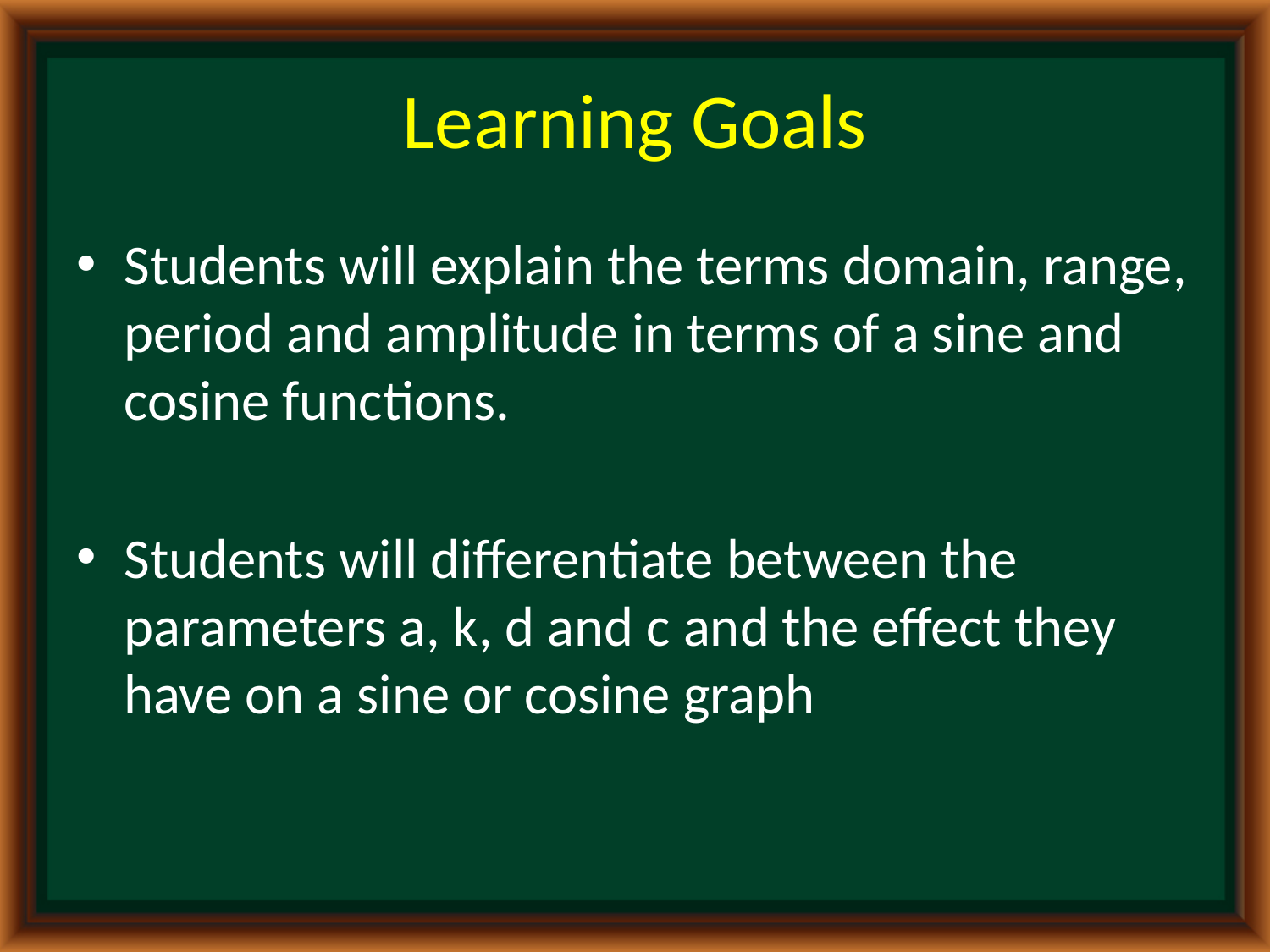

# Learning Goals
Students will explain the terms domain, range, period and amplitude in terms of a sine and cosine functions.

Students will differentiate between the parameters a, k, d and c and the effect they have on a sine or cosine graph